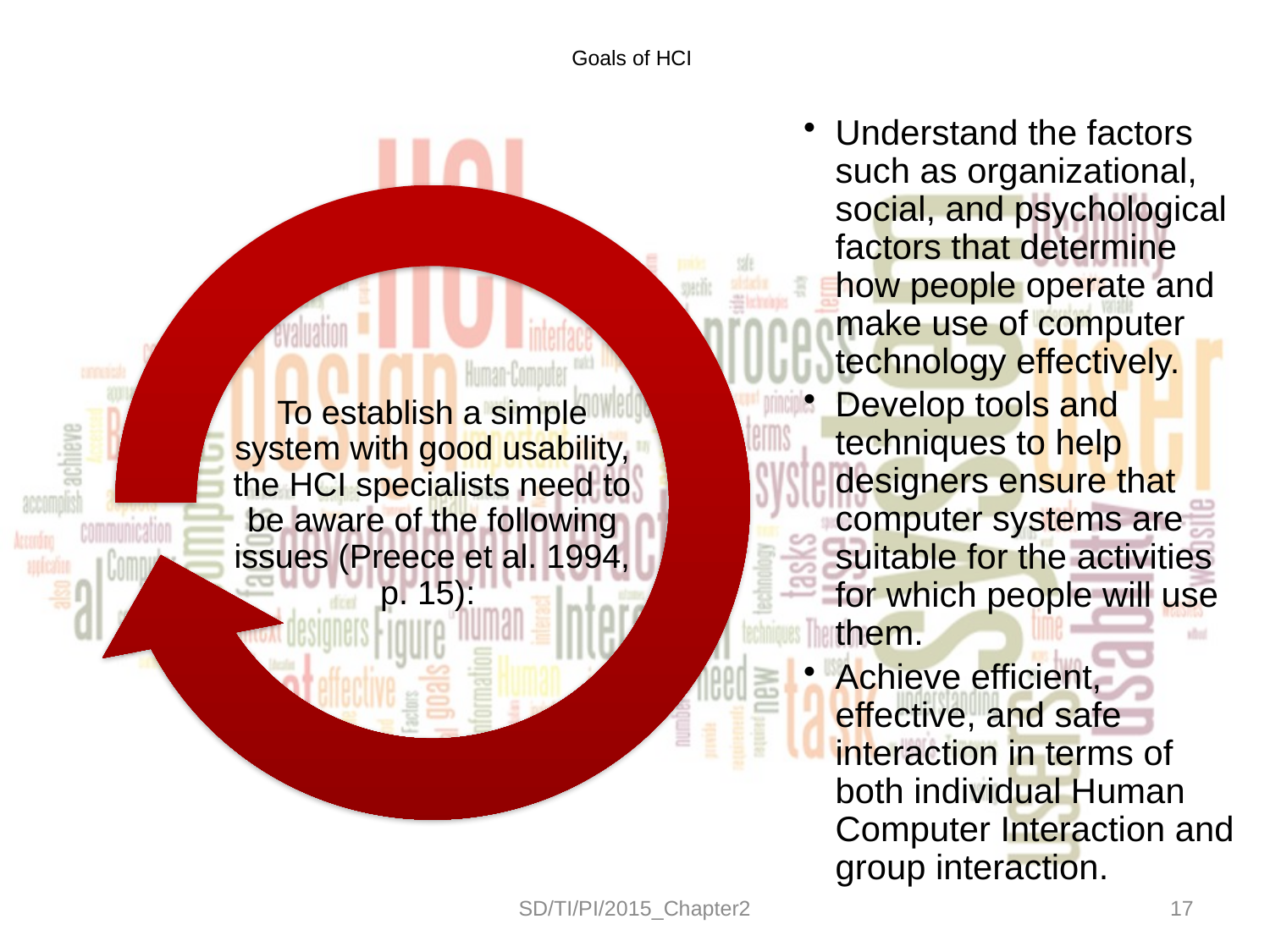

# Goals of HCI
Understand the factors such as organizational, social, and psychological factors that determine how people operate and make use of computer technology effectively.
Develop tools and techniques to help designers ensure that computer systems are suitable for the activities for which people will use them.
Achieve efficient, effective, and safe interaction in terms of both individual Human Computer Interaction and group interaction.
To establish a simple system with good usability, the HCI specialists need to be aware of the following issues (Preece et al. 1994, p. 15):
SD/TI/PI/2015_Chapter2
17